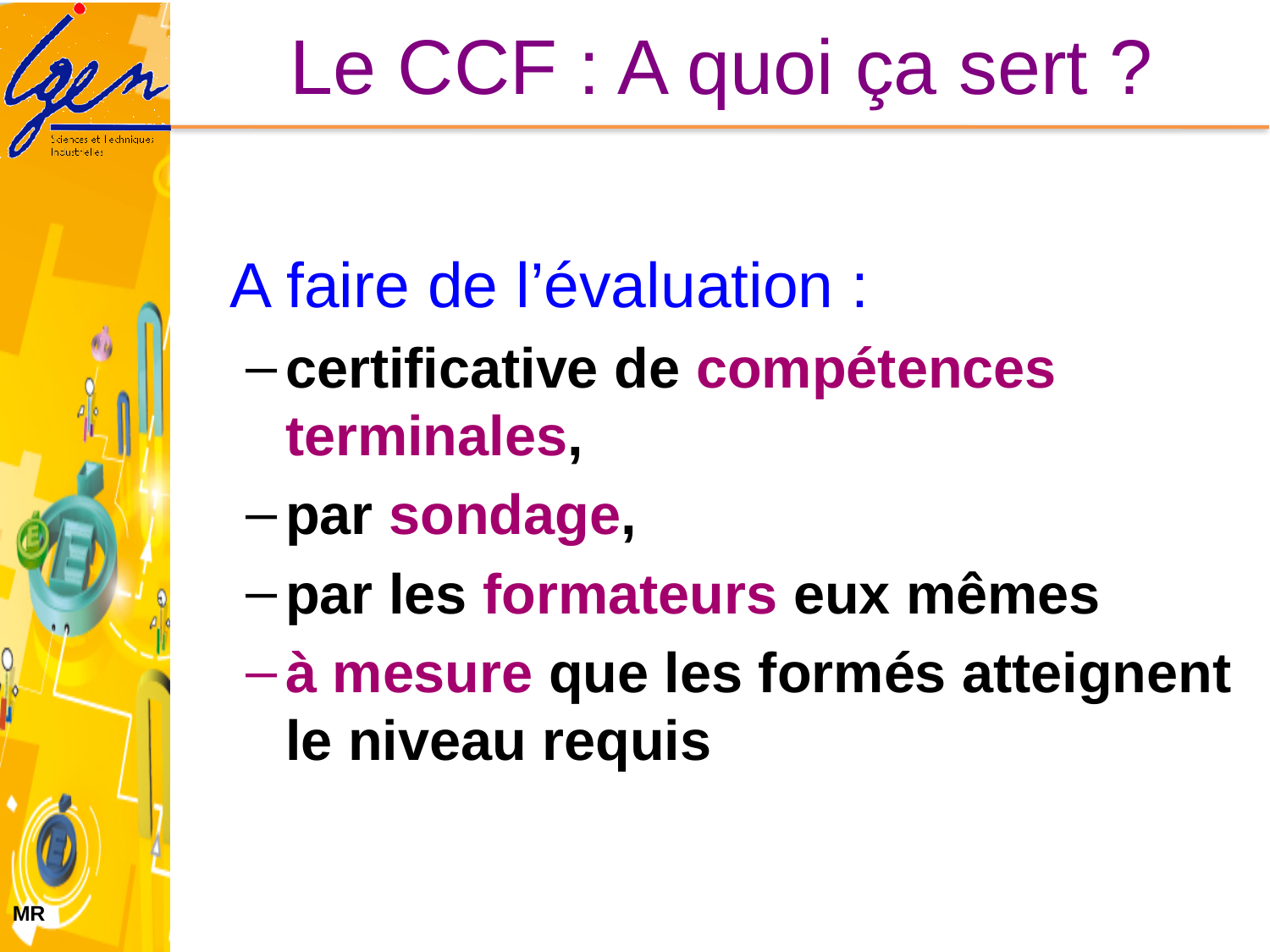

# Le CCF : A quoi ça sert ?
	A faire de l’évaluation :
certificative de compétences terminales,
par sondage,
par les formateurs eux mêmes
à mesure que les formés atteignent le niveau requis